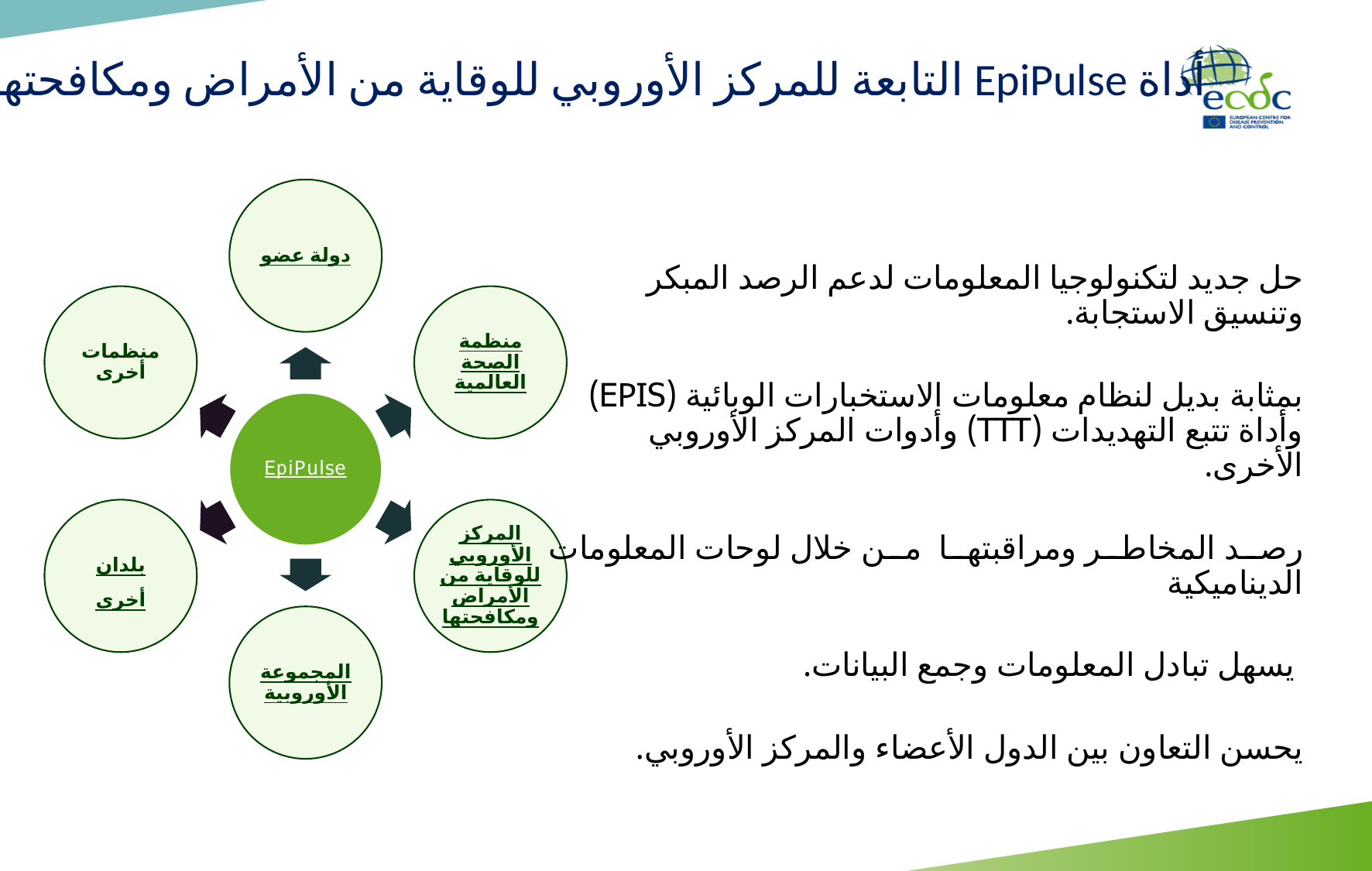

أداة EpiPulse التابعة للمركز الأوروبي للوقاية من الأمراض ومكافحتها
EpiPulse

دولة عضو

منظمة الصحة العالمية

المركز الأوروبي للوقاية من الأمراض ومكافحتها

المجموعة الأوروبية

بلدان أخرى

منظمات أخرى
حل جديد لتكنولوجيا المعلومات لدعم الرصد المبكر وتنسيق الاستجابة.

بمثابة بديل لنظام معلومات الاستخبارات الوبائية (EPIS) وأداة تتبع التهديدات (TTT) وأدوات المركز الأوروبي الأخرى.

رصد المخاطر ومراقبتها  من خلال لوحات المعلومات الديناميكية

 يسهل تبادل المعلومات وجمع البيانات.

يحسن التعاون بين الدول الأعضاء والمركز الأوروبي.